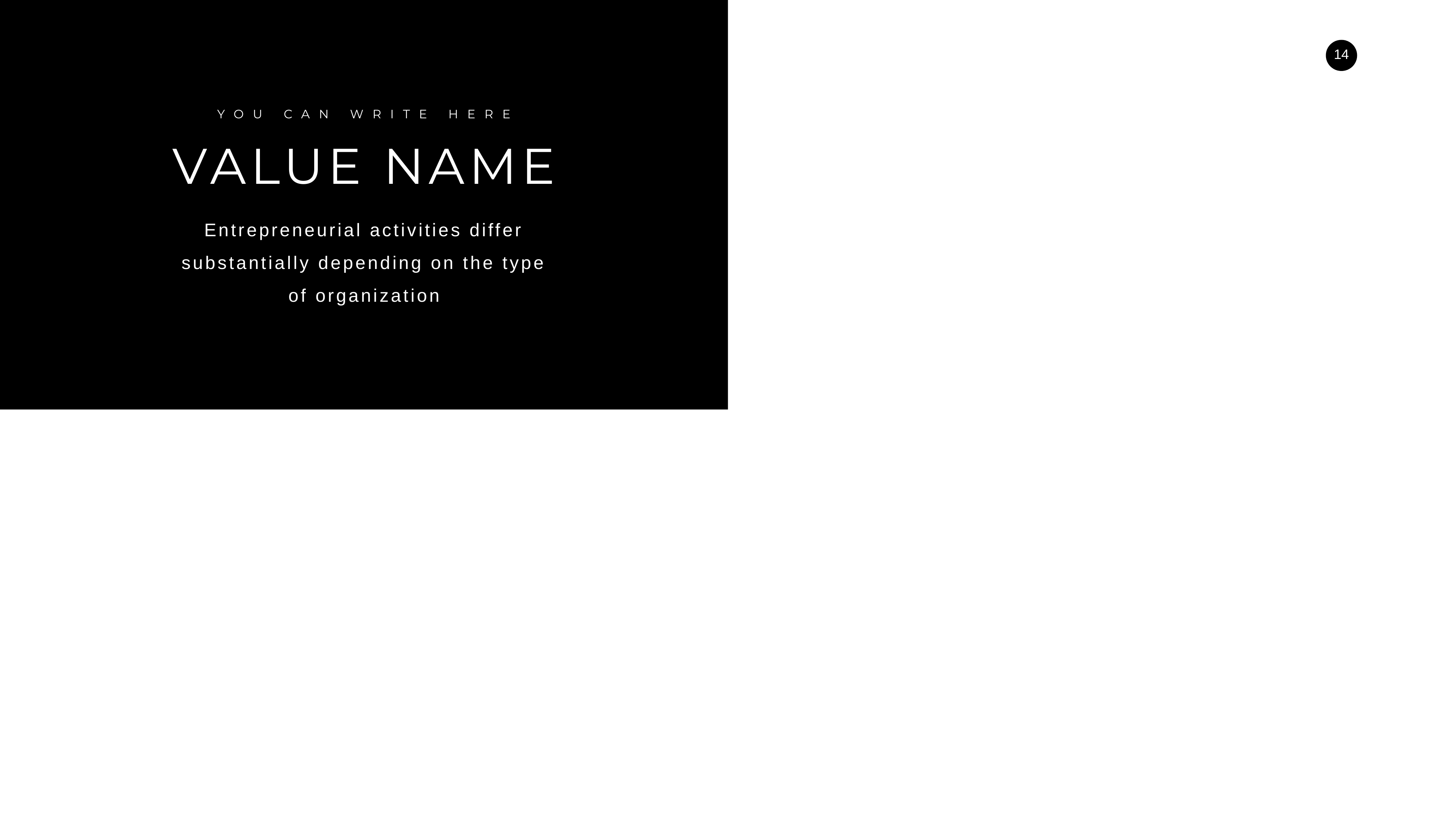

YOU CAN WRITE HERE
VALUE NAME
Entrepreneurial activities differ substantially depending on the type of organization